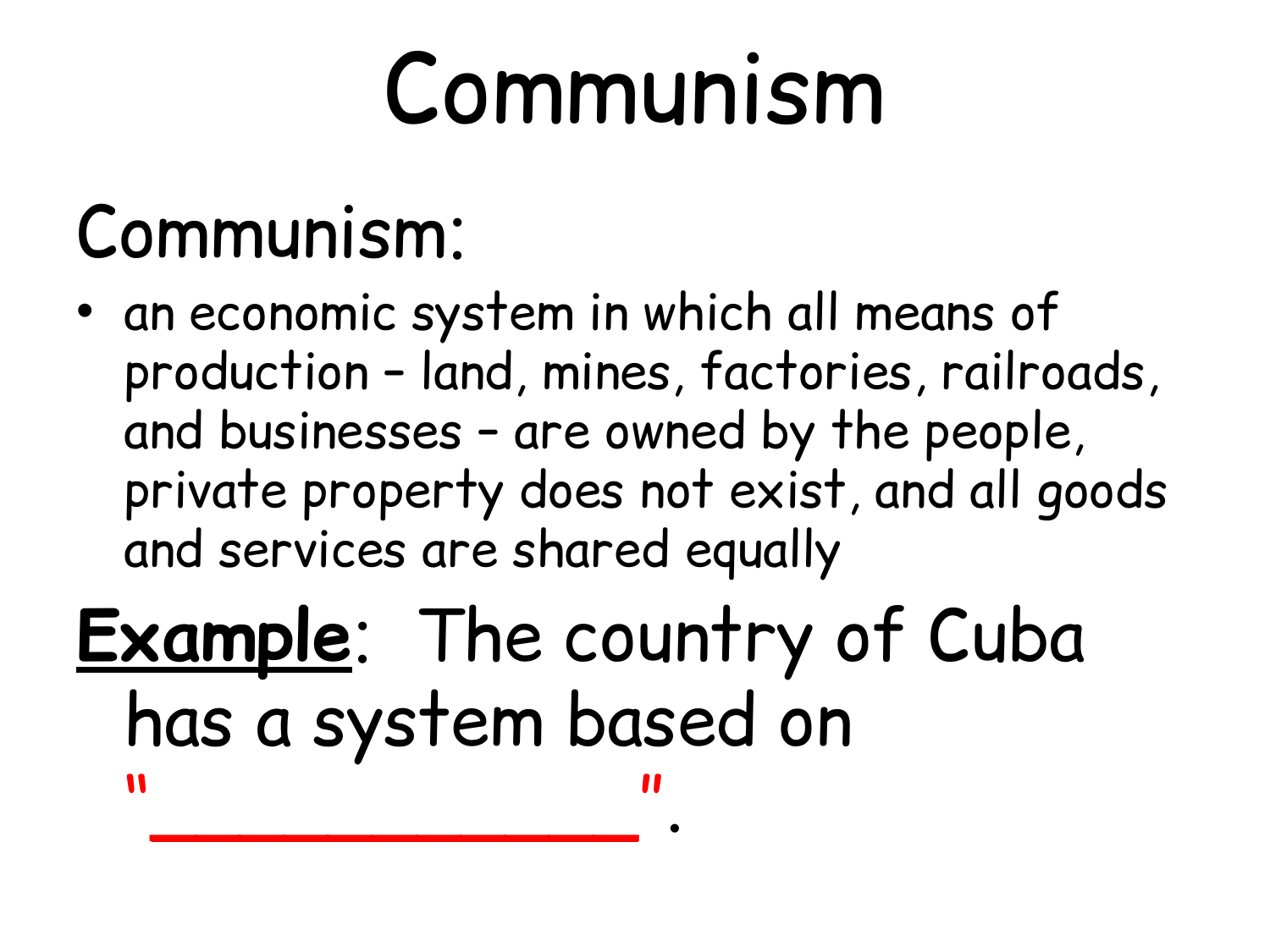

# Communism
Communism:
an economic system in which all means of production – land, mines, factories, railroads, and businesses – are owned by the people, private property does not exist, and all goods and services are shared equally
Example:  The country of Cuba has a system based on “___________”.